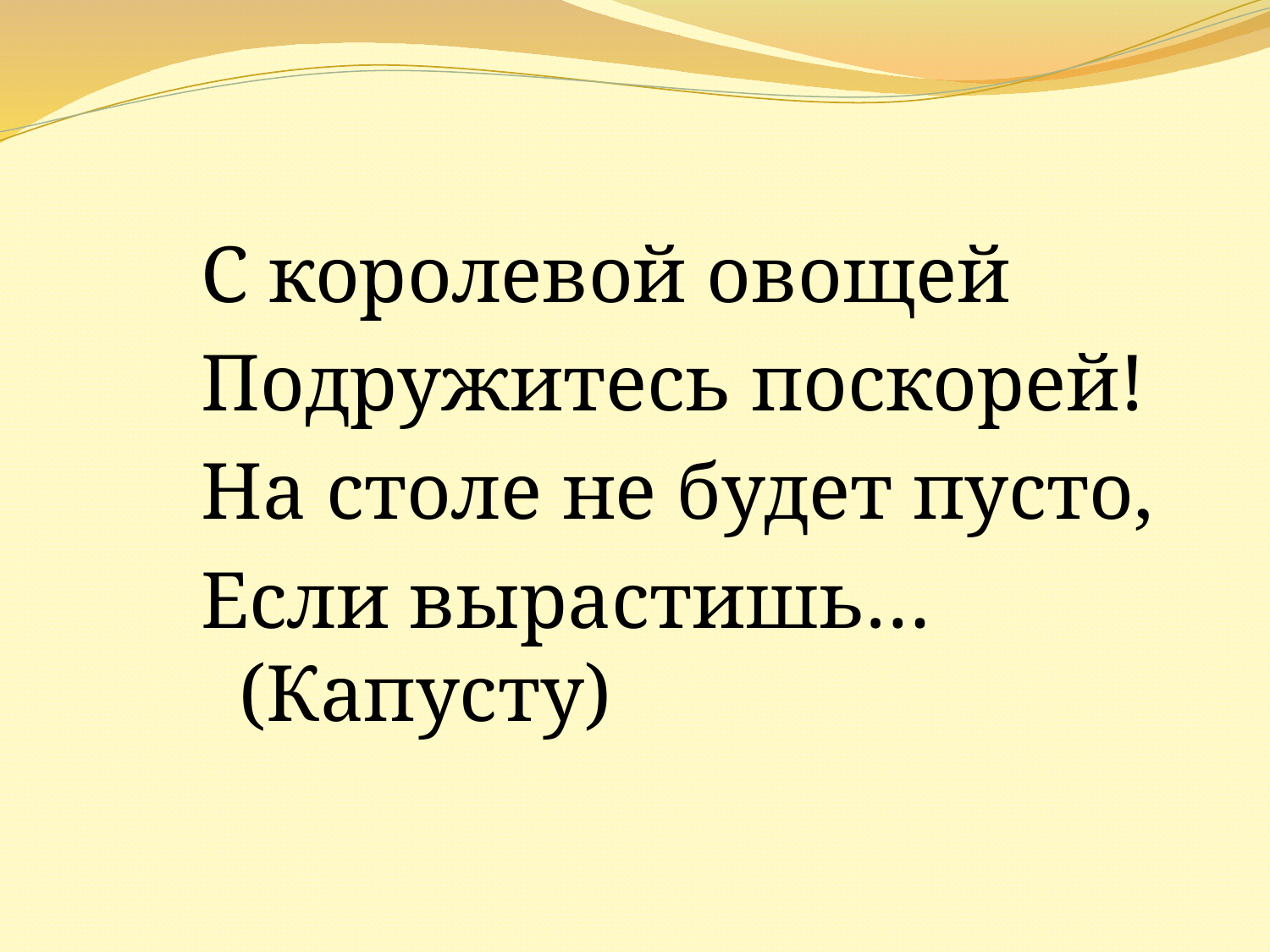

С королевой овощей
Подружитесь поскорей!
На столе не будет пусто,
Если вырастишь…(Капусту)